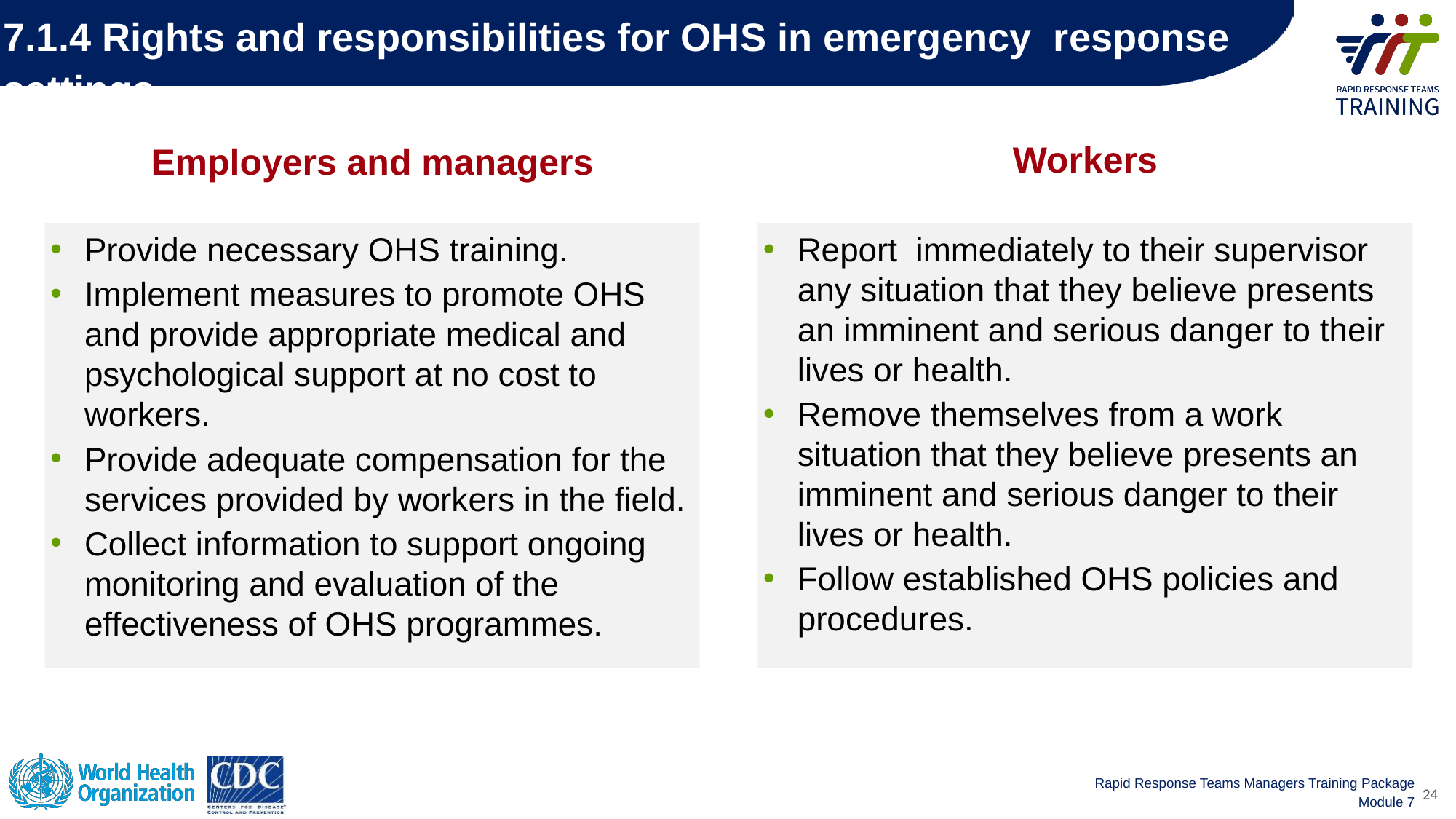

7.1.4 Rights and responsibilities for OHS in emergency  response settings
Workers
Employers and managers
Report  immediately to their supervisor any situation that they believe presents an imminent and serious danger to their lives or health.
Remove themselves from a work situation that they believe presents an imminent and serious danger to their lives or health.
Follow established OHS policies and procedures.
Provide necessary OHS training.
Implement measures to promote OHS and provide appropriate medical and psychological support at no cost to workers.
Provide adequate compensation for the services provided by workers in the field.
Collect information to support ongoing monitoring and evaluation of the effectiveness of OHS programmes.
24